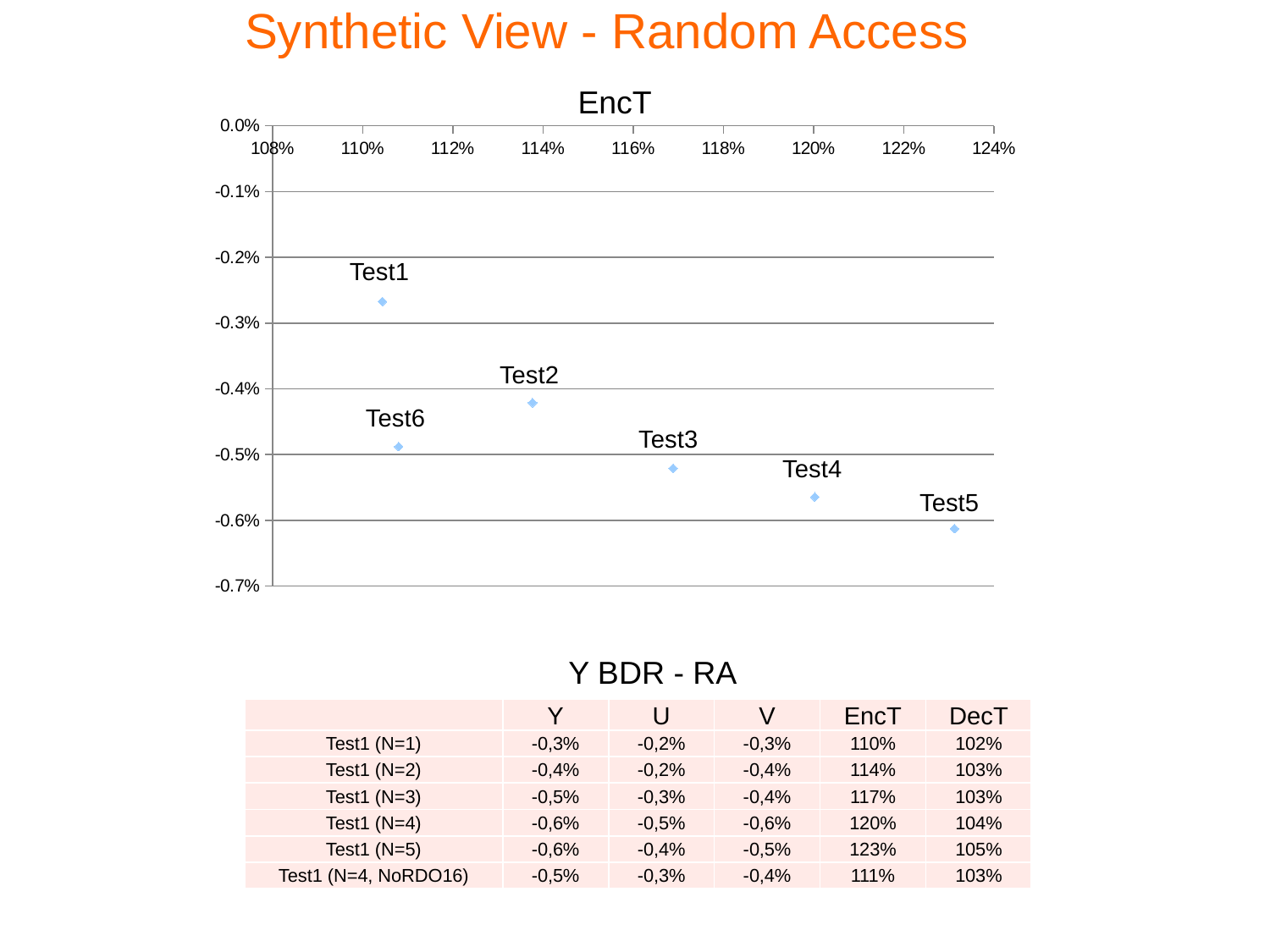

# Synthetic View - Random Access
EncT

### Chart

| Category |  |
|---|---|
Test1
Test2
Test6
Test3
Test4
Test5
Y BDR - RA
|  | Y | U | V | EncT | DecT |
| --- | --- | --- | --- | --- | --- |
| Test1 (N=1) | -0,3% | -0,2% | -0,3% | 110% | 102% |
| Test1 (N=2) | -0,4% | -0,2% | -0,4% | 114% | 103% |
| Test1 (N=3) | -0,5% | -0,3% | -0,4% | 117% | 103% |
| Test1 (N=4) | -0,6% | -0,5% | -0,6% | 120% | 104% |
| Test1 (N=5) | -0,6% | -0,4% | -0,5% | 123% | 105% |
| Test1 (N=4, NoRDO16) | -0,5% | -0,3% | -0,4% | 111% | 103% |